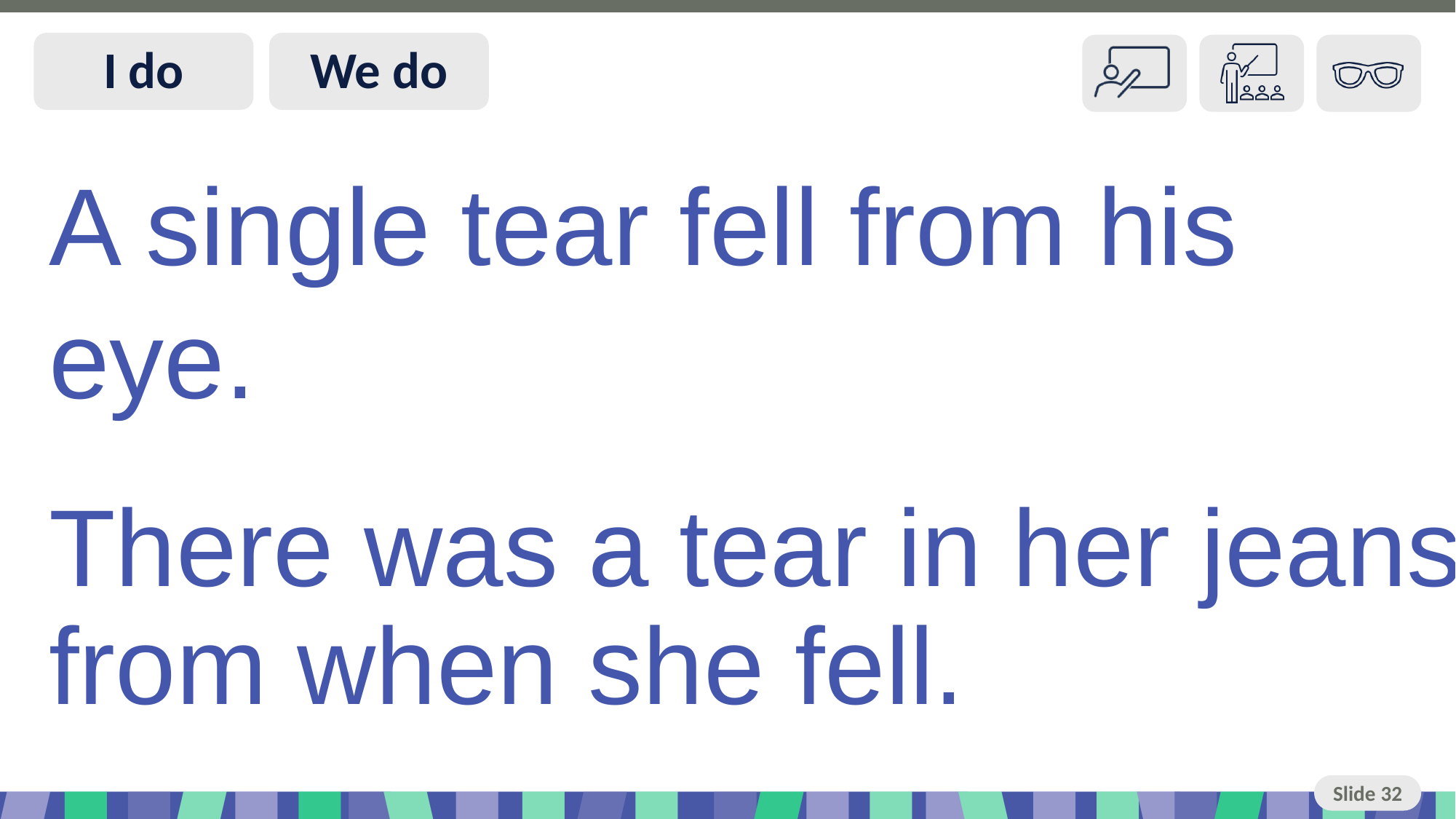

# Slide 32 We do
A single tear fell from his
eye.
There was a tear in her jeans from when she fell.